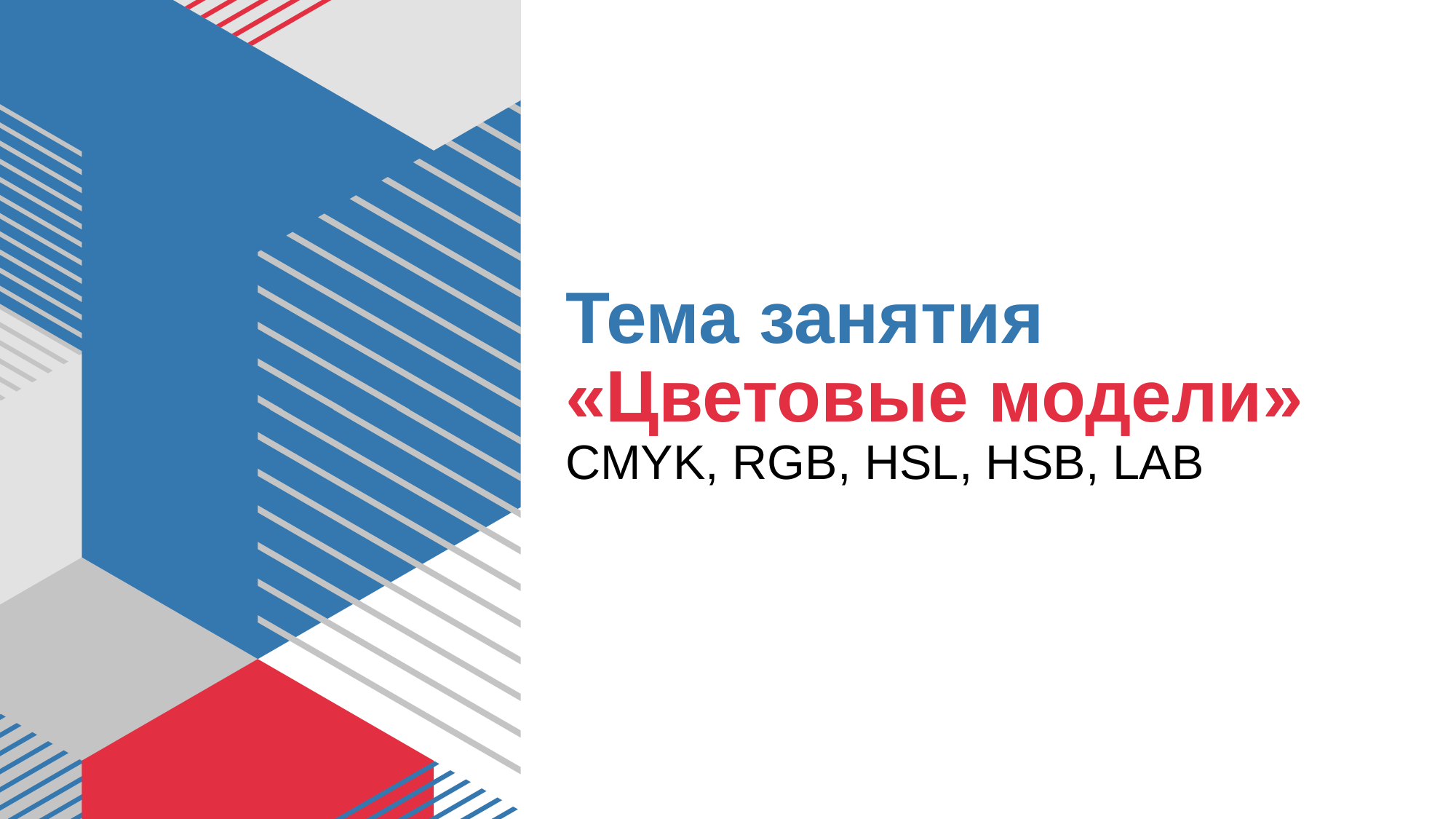

# Тема занятия «Цветовые модели» CMYK, RGB, HSL, HSB, LAB